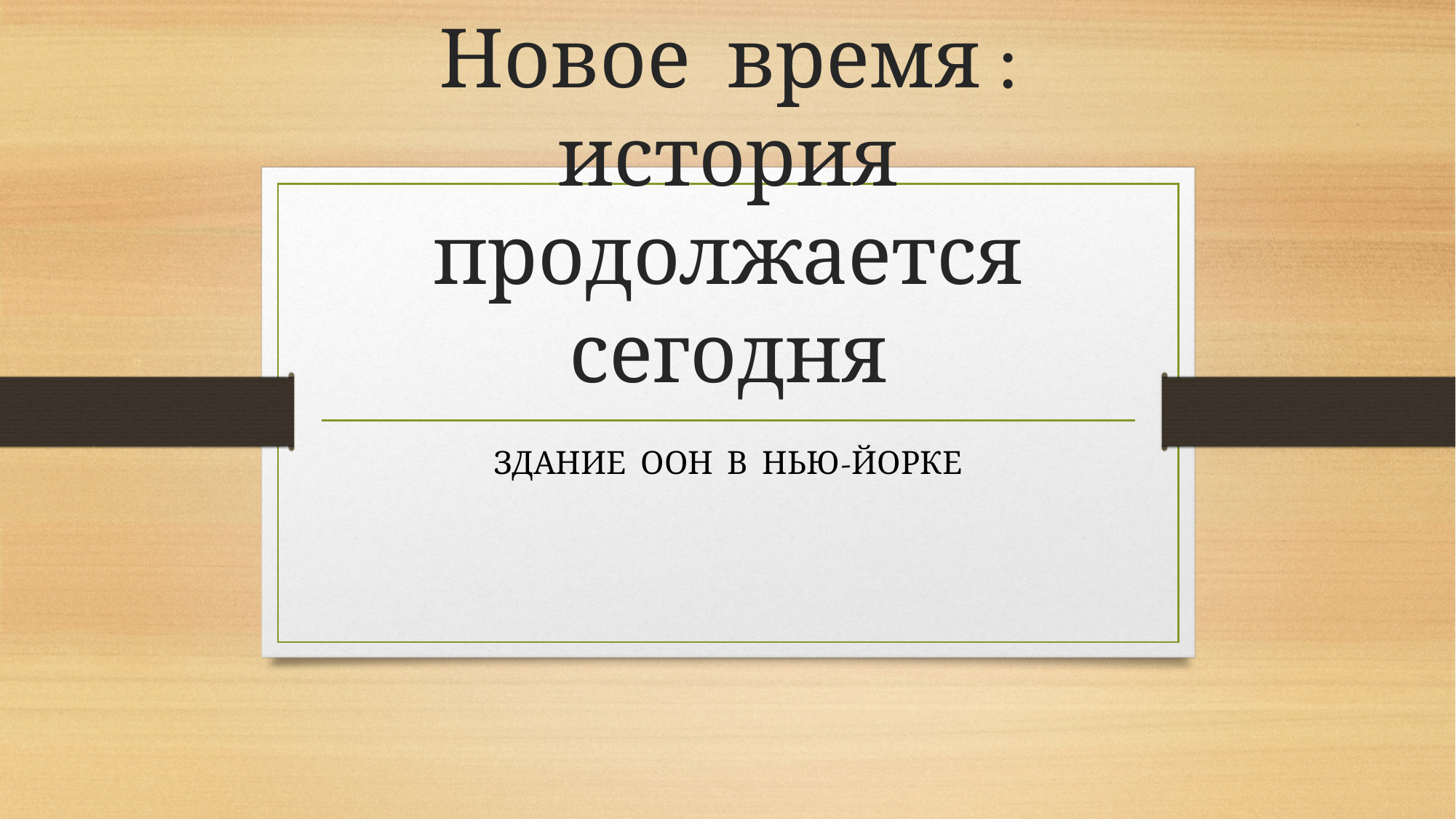

# Новое  время : история продолжается сегодня
ЗДАНИЕ  ООН  В  НЬЮ-ЙОРКЕ